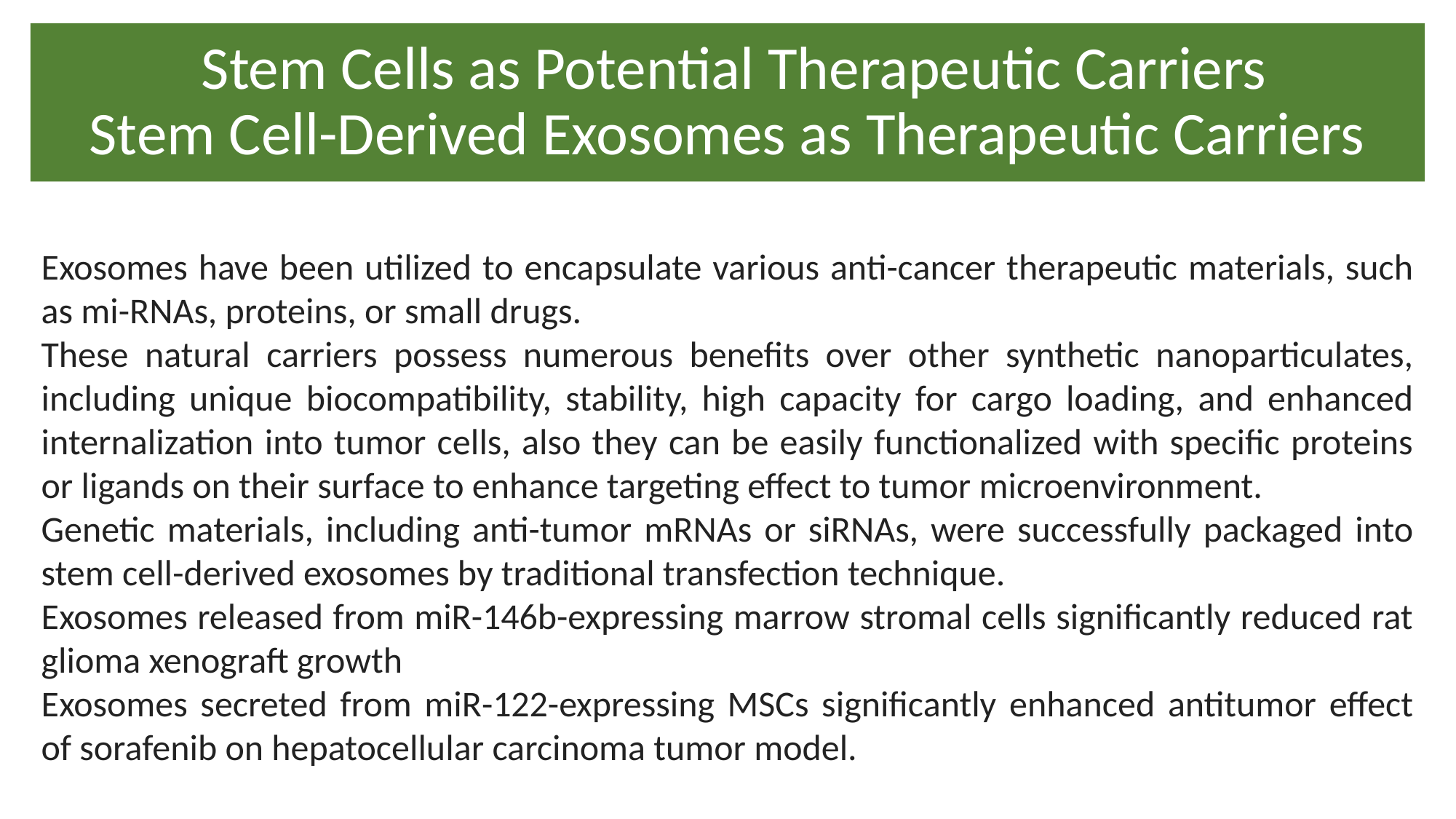

# Stem Cells as Potential Therapeutic Carriers Stem Cell-Derived Exosomes as Therapeutic Carriers
Exosomes have been utilized to encapsulate various anti-cancer therapeutic materials, such as mi-RNAs, proteins, or small drugs.
These natural carriers possess numerous benefits over other synthetic nanoparticulates, including unique biocompatibility, stability, high capacity for cargo loading, and enhanced internalization into tumor cells, also they can be easily functionalized with specific proteins or ligands on their surface to enhance targeting effect to tumor microenvironment.
Genetic materials, including anti-tumor mRNAs or siRNAs, were successfully packaged into stem cell-derived exosomes by traditional transfection technique.
Exosomes released from miR-146b-expressing marrow stromal cells significantly reduced rat glioma xenograft growth
Exosomes secreted from miR-122-expressing MSCs significantly enhanced antitumor effect of sorafenib on hepatocellular carcinoma tumor model.